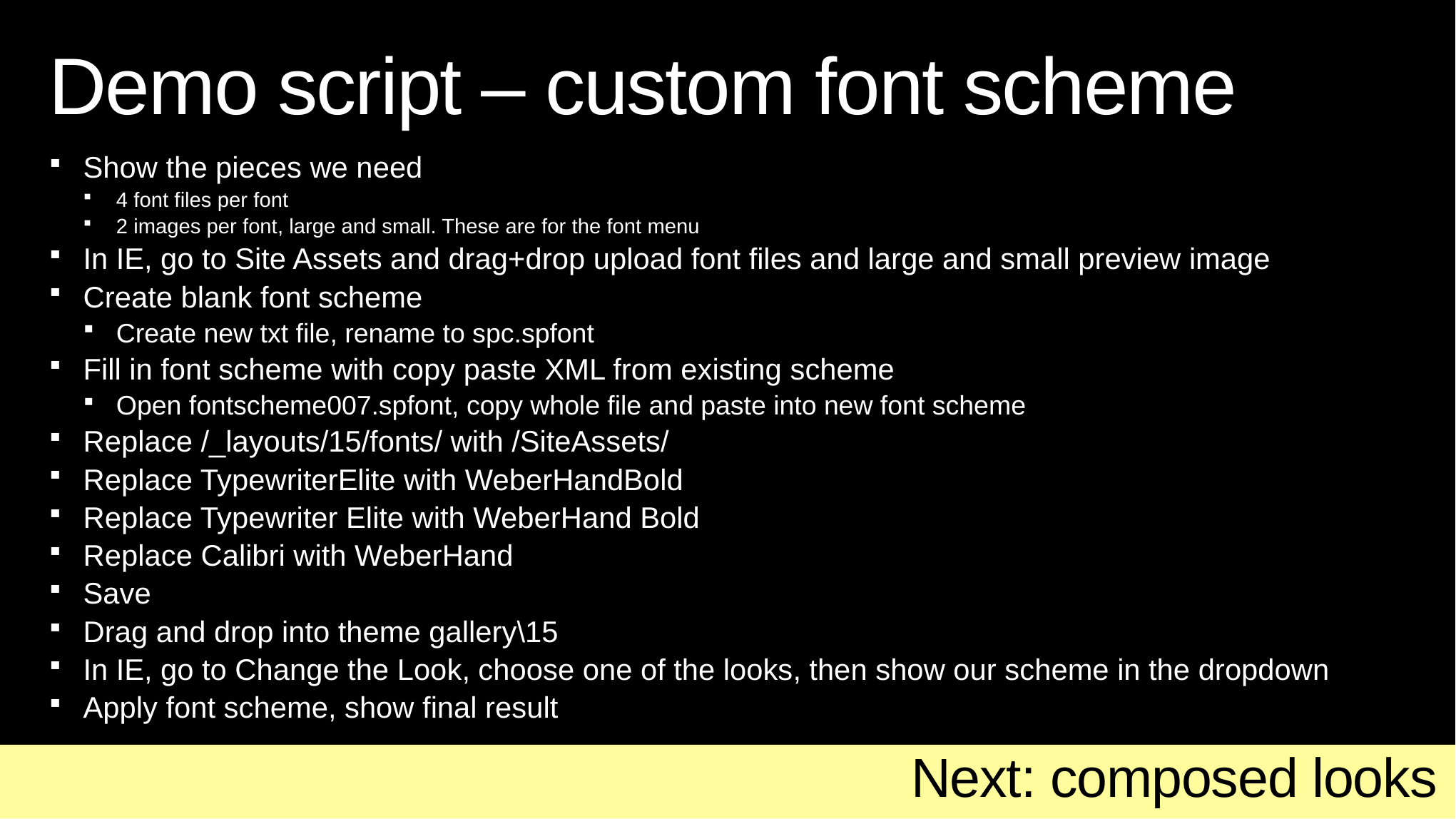

# Demo script – custom font scheme
Show the pieces we need
4 font files per font
2 images per font, large and small. These are for the font menu
In IE, go to Site Assets and drag+drop upload font files and large and small preview image
Create blank font scheme
Create new txt file, rename to spc.spfont
Fill in font scheme with copy paste XML from existing scheme
Open fontscheme007.spfont, copy whole file and paste into new font scheme
Replace /_layouts/15/fonts/ with /SiteAssets/
Replace TypewriterElite with WeberHandBold
Replace Typewriter Elite with WeberHand Bold
Replace Calibri with WeberHand
Save
Drag and drop into theme gallery\15
In IE, go to Change the Look, choose one of the looks, then show our scheme in the dropdown
Apply font scheme, show final result
Next: composed looks